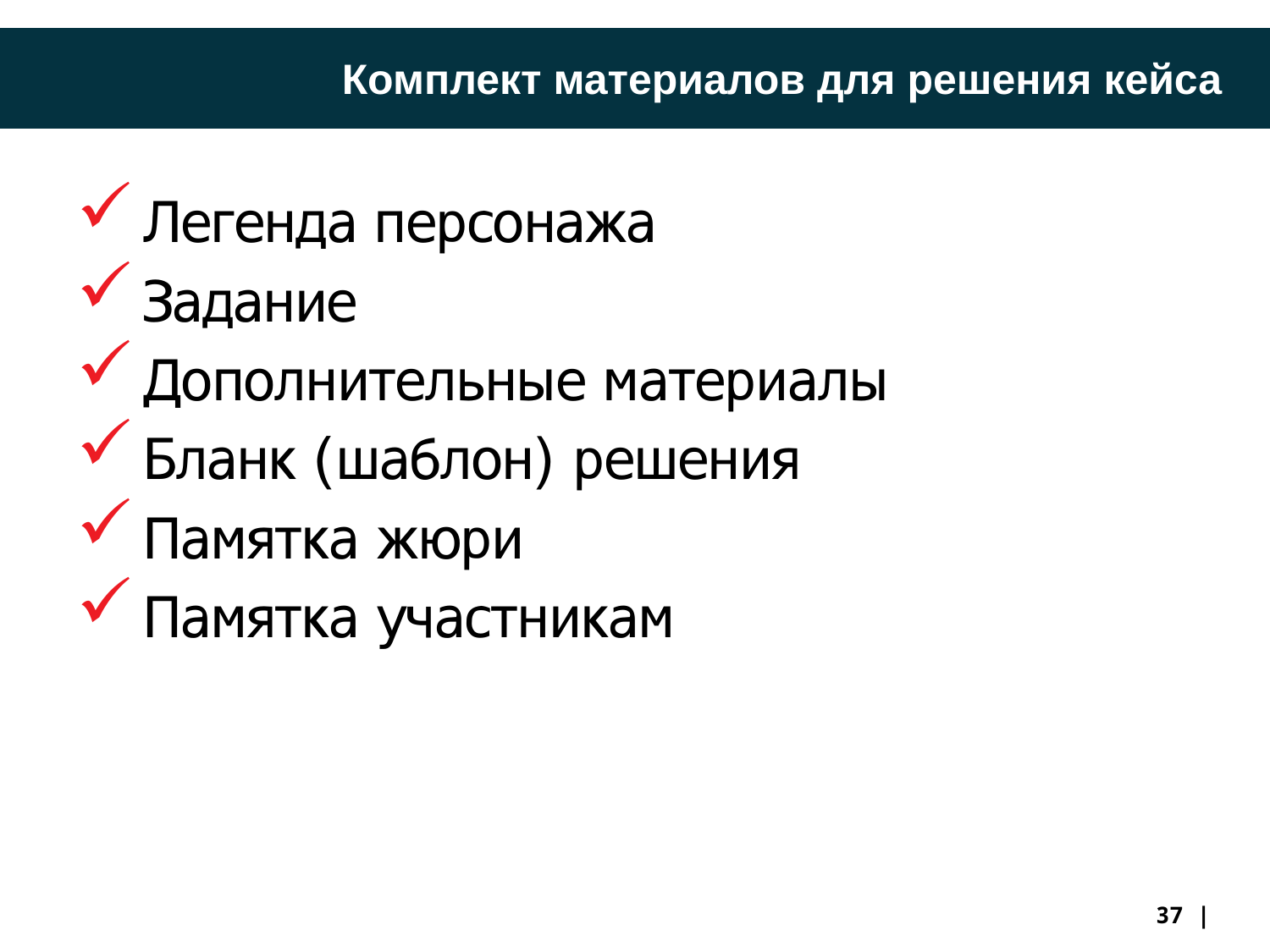

Комплект материалов для решения кейса
Легенда персонажа
Задание
Дополнительные материалы
Бланк (шаблон) решения
Памятка жюри
Памятка участникам